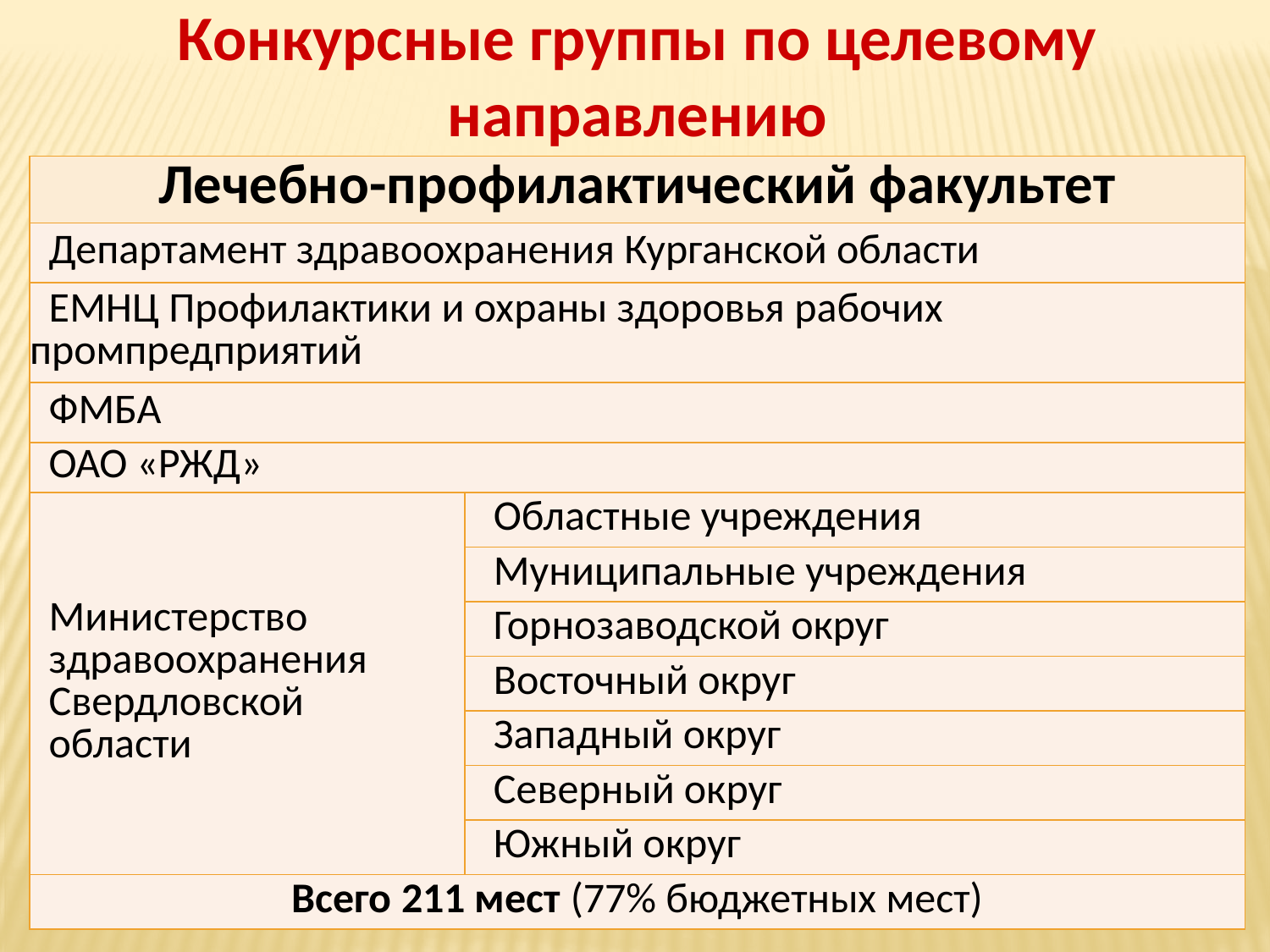

# Конкурсные группы по целевому направлению
| Лечебно-профилактический факультет |  |
| --- | --- |
| Департамент здравоохранения Курганской области |  |
| ЕМНЦ Профилактики и охраны здоровья рабочих промпредприятий |  |
| ФМБА |  |
| ОАО «РЖД» |  |
| Министерство здравоохранения Свердловской области | Областные учреждения |
|  | Муниципальные учреждения |
|  | Горнозаводской округ |
|  | Восточный округ |
|  | Западный округ |
|  | Северный округ |
|  | Южный округ |
| Всего 211 мест (77% бюджетных мест) |  |